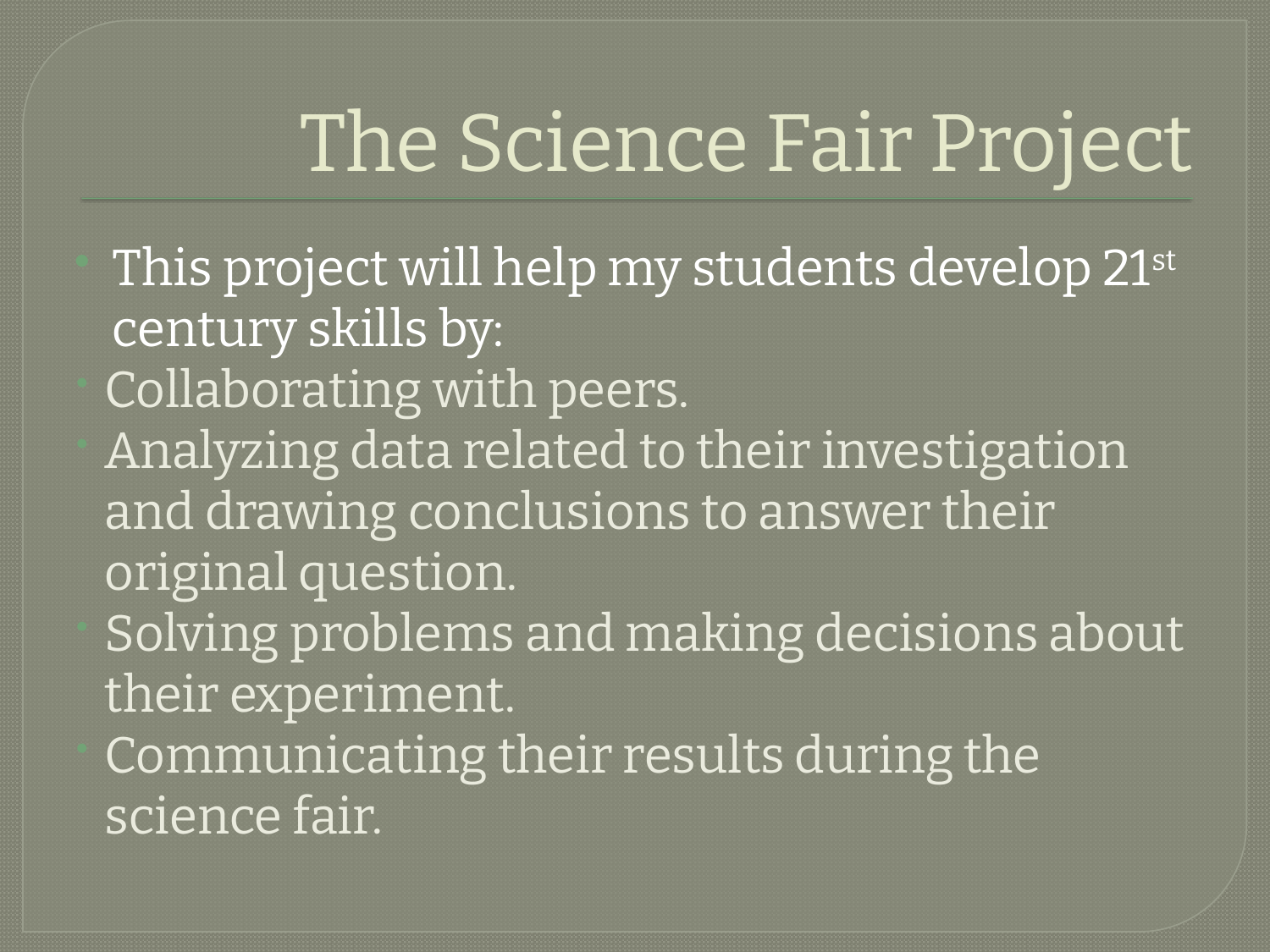

# The Science Fair Project
This project will help my students develop 21st century skills by:
Collaborating with peers.
Analyzing data related to their investigation and drawing conclusions to answer their original question.
Solving problems and making decisions about their experiment.
Communicating their results during the science fair.